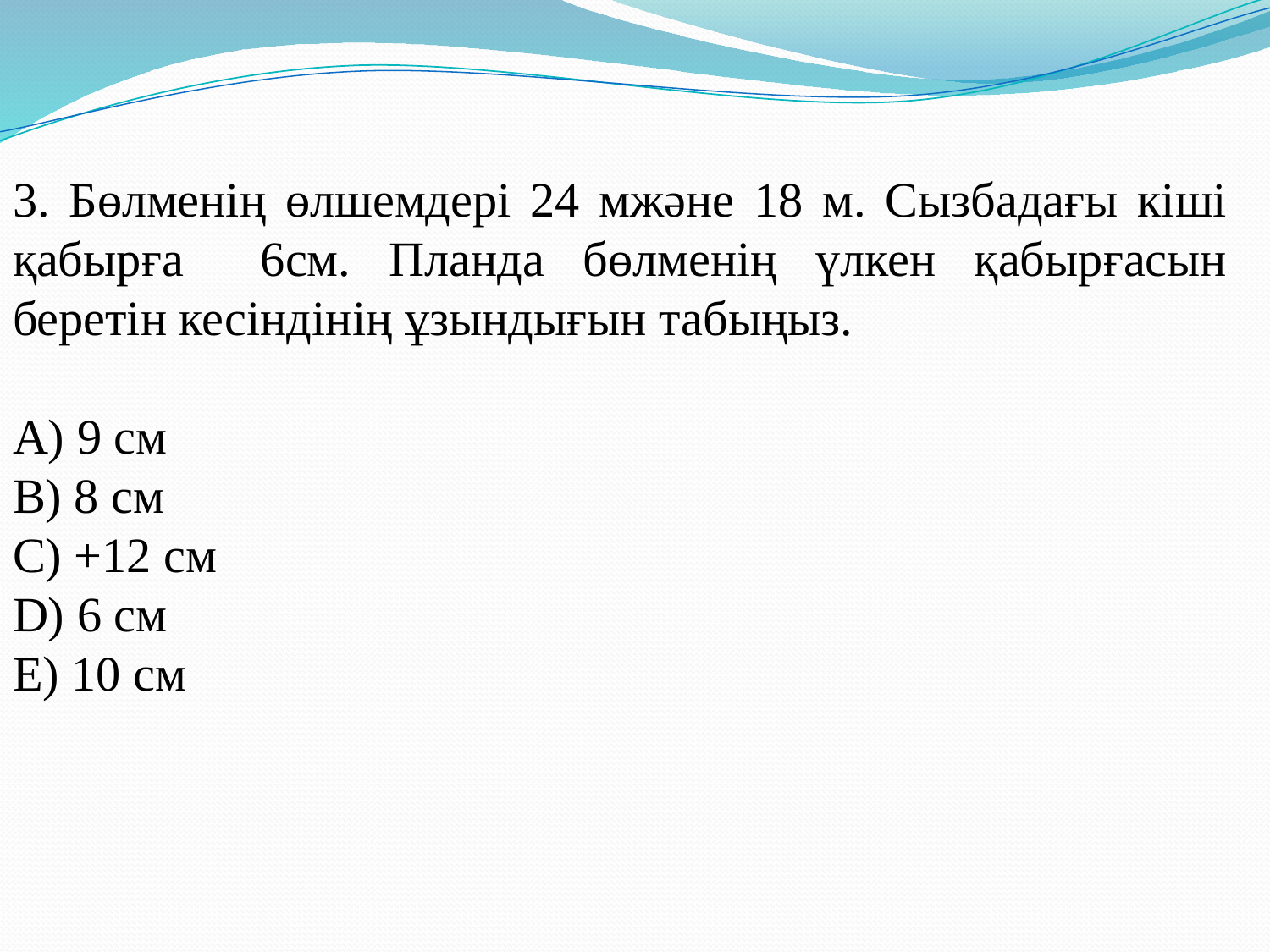

3. Бөлменің өлшемдері 24 мжәне 18 м. Сызбадағы кіші қабырға  6см. Планда бөлменің үлкен қабырғасын беретін кесіндінің ұзындығын табыңыз.

A) 9 см
B) 8 см
C) +12 см
D) 6 см
E) 10 см